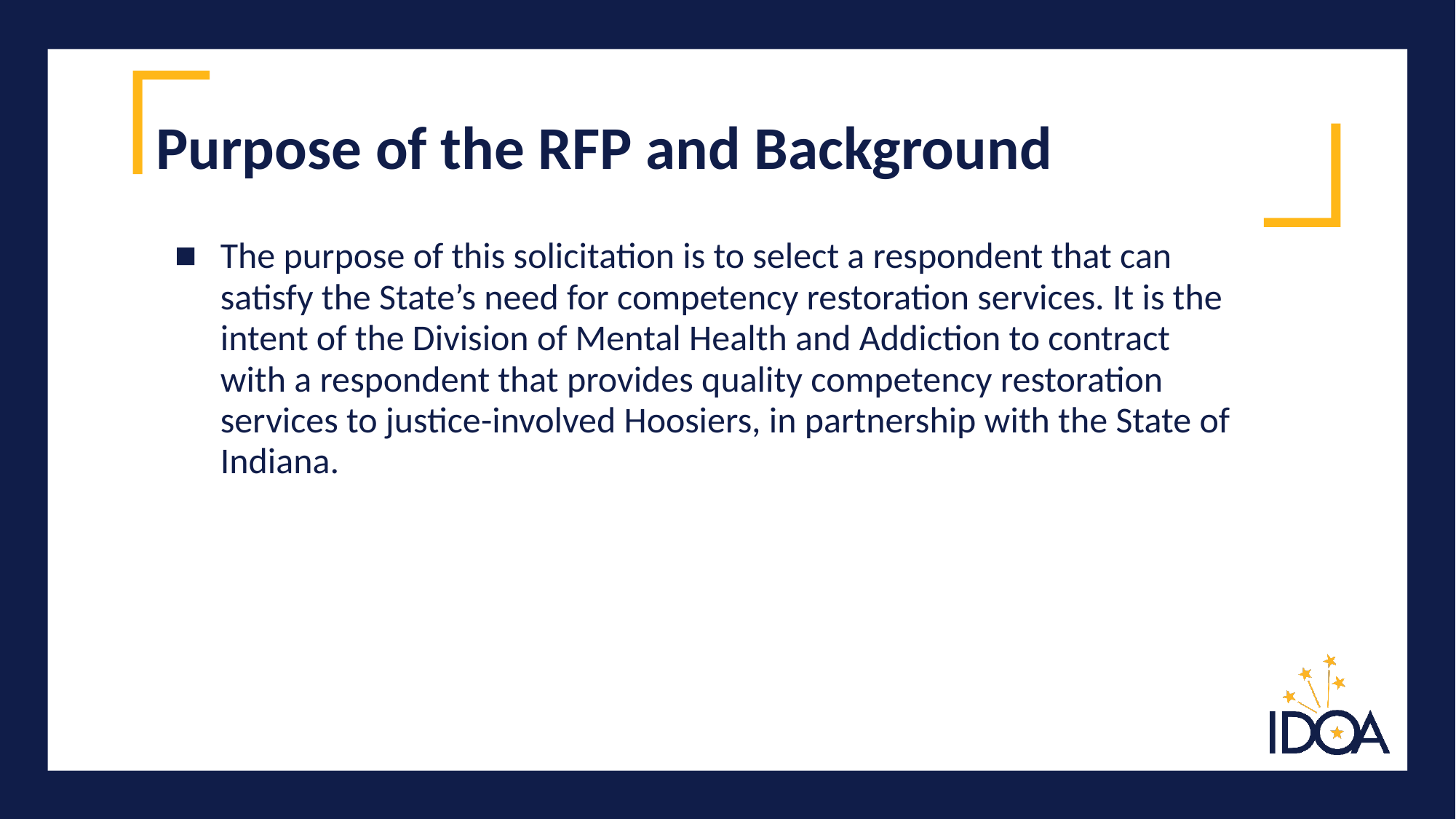

# Purpose of the RFP and Background
The purpose of this solicitation is to select a respondent that can satisfy the State’s need for competency restoration services. It is the intent of the Division of Mental Health and Addiction to contract with a respondent that provides quality competency restoration services to justice-involved Hoosiers, in partnership with the State of Indiana.